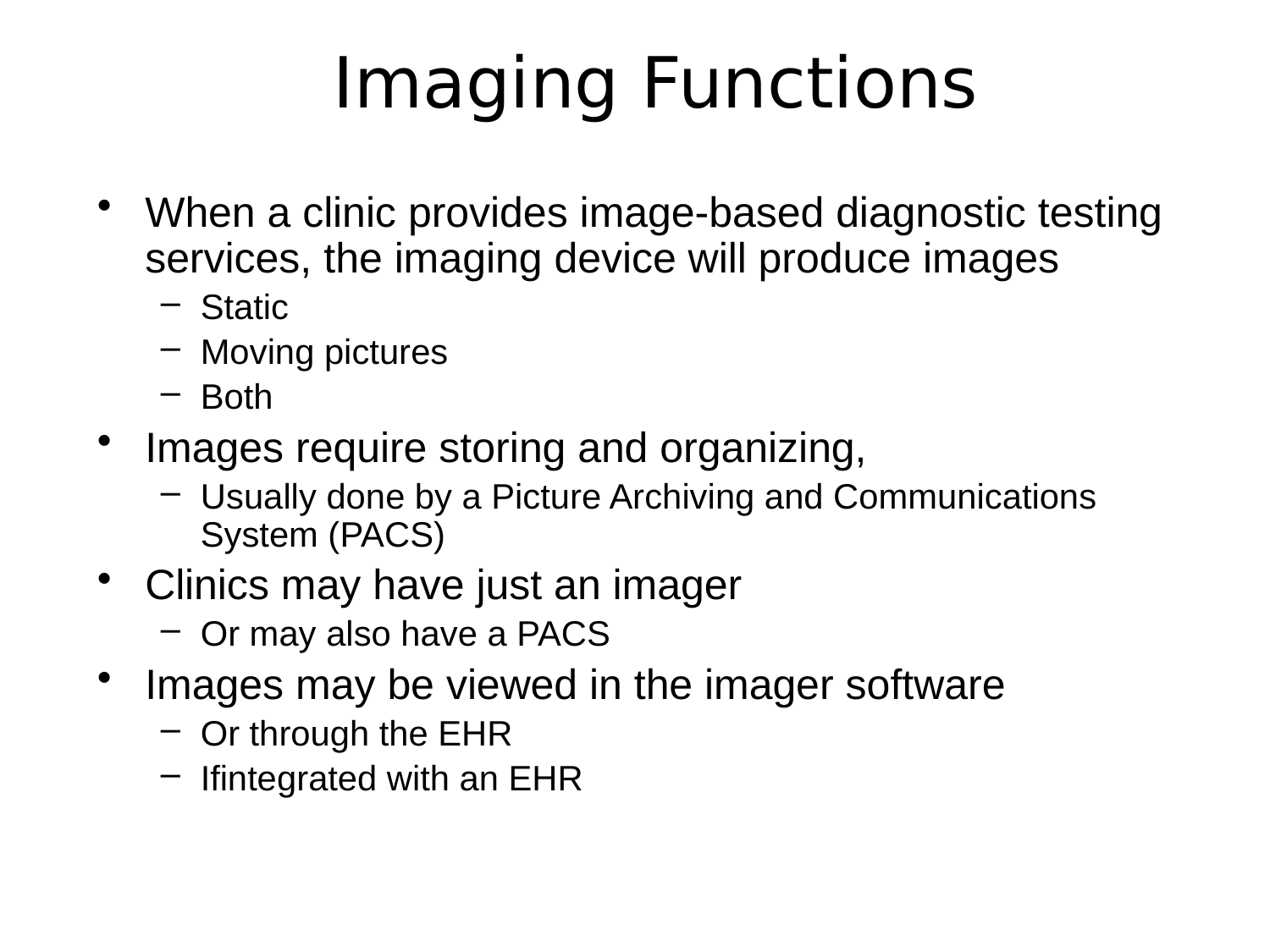

# Imaging Functions
When a clinic provides image-based diagnostic testing services, the imaging device will produce images
Static
Moving pictures
Both
Images require storing and organizing,
Usually done by a Picture Archiving and Communications System (PACS)
Clinics may have just an imager
Or may also have a PACS
Images may be viewed in the imager software
Or through the EHR
Ifintegrated with an EHR